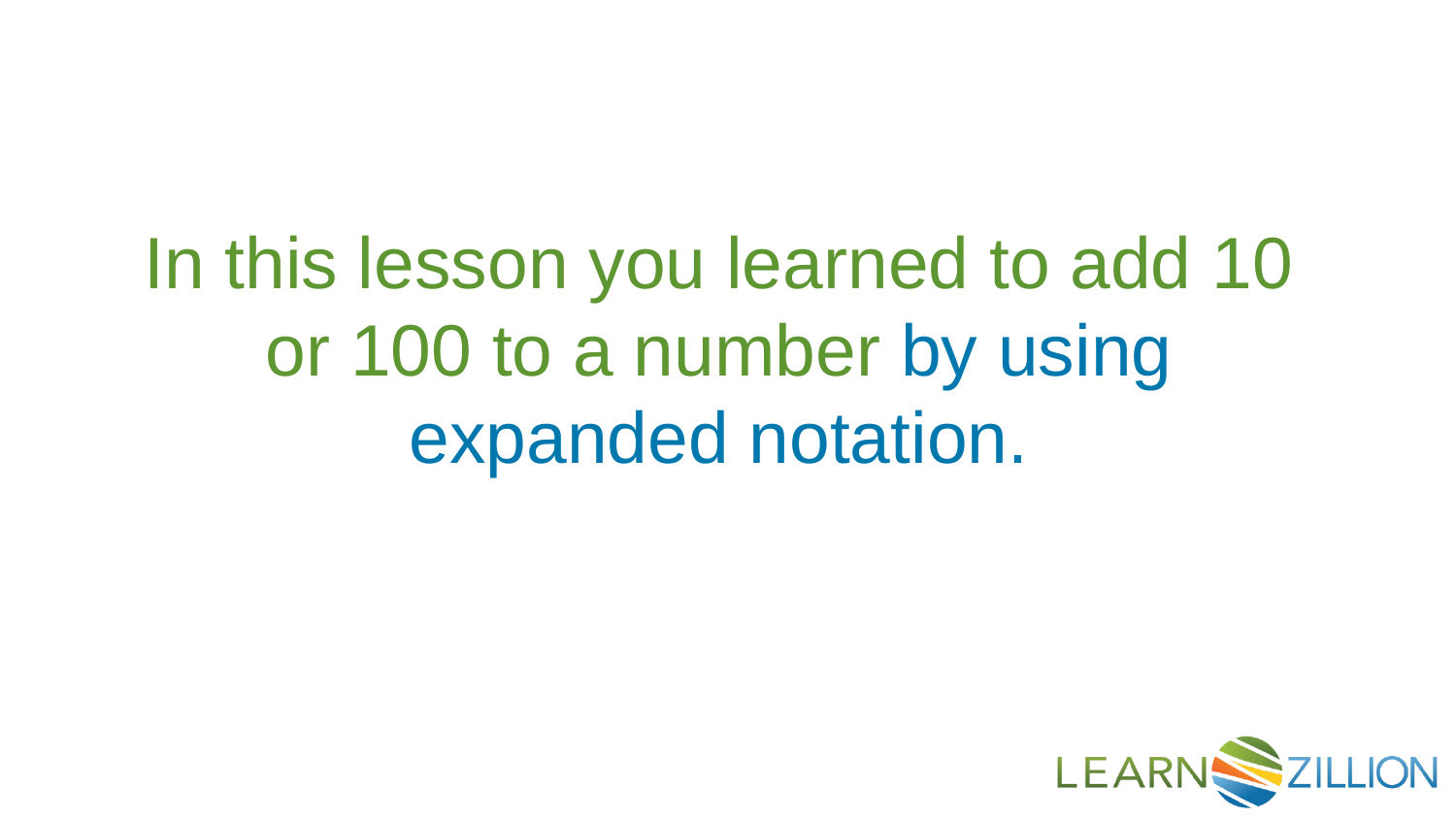

In this lesson you learned to add 10 or 100 to a number by using expanded notation.